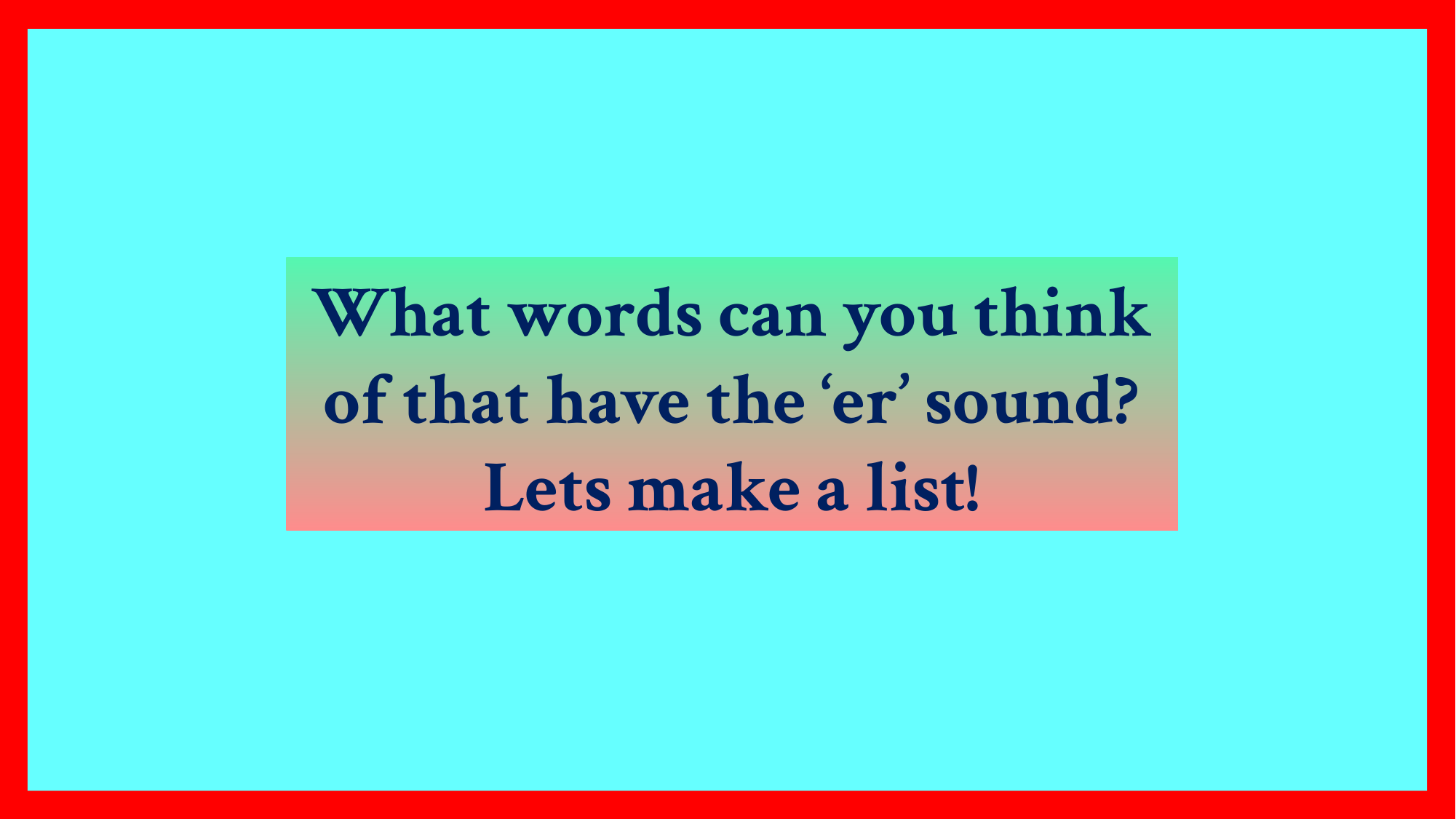

What words can you think of that have the ‘er’ sound?
Lets make a list!